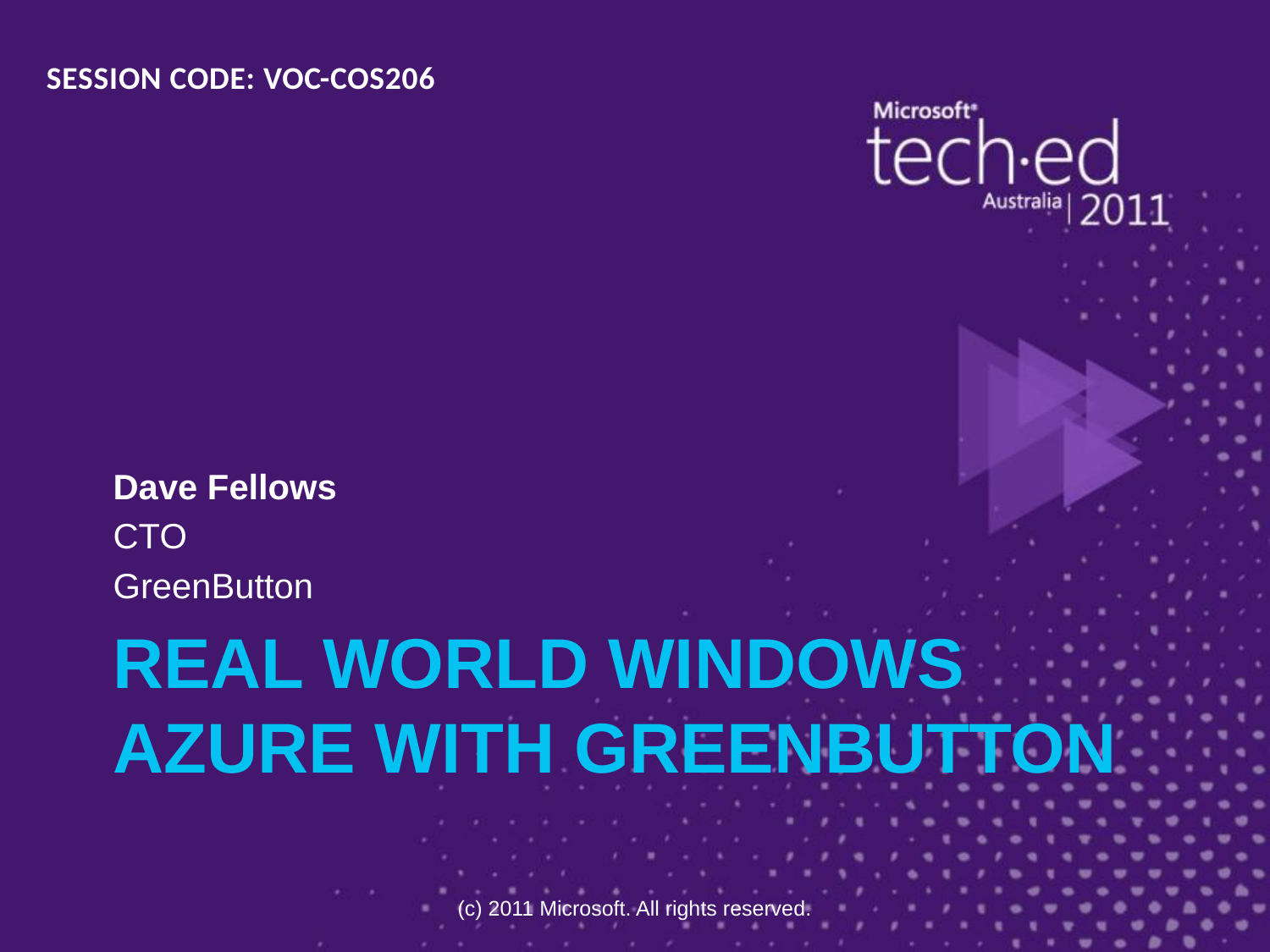

SESSION CODE: VOC-COS206
Dave Fellows
CTO
GreenButton
# Real World Windows Azure WITH GreenButton
(c) 2011 Microsoft. All rights reserved.